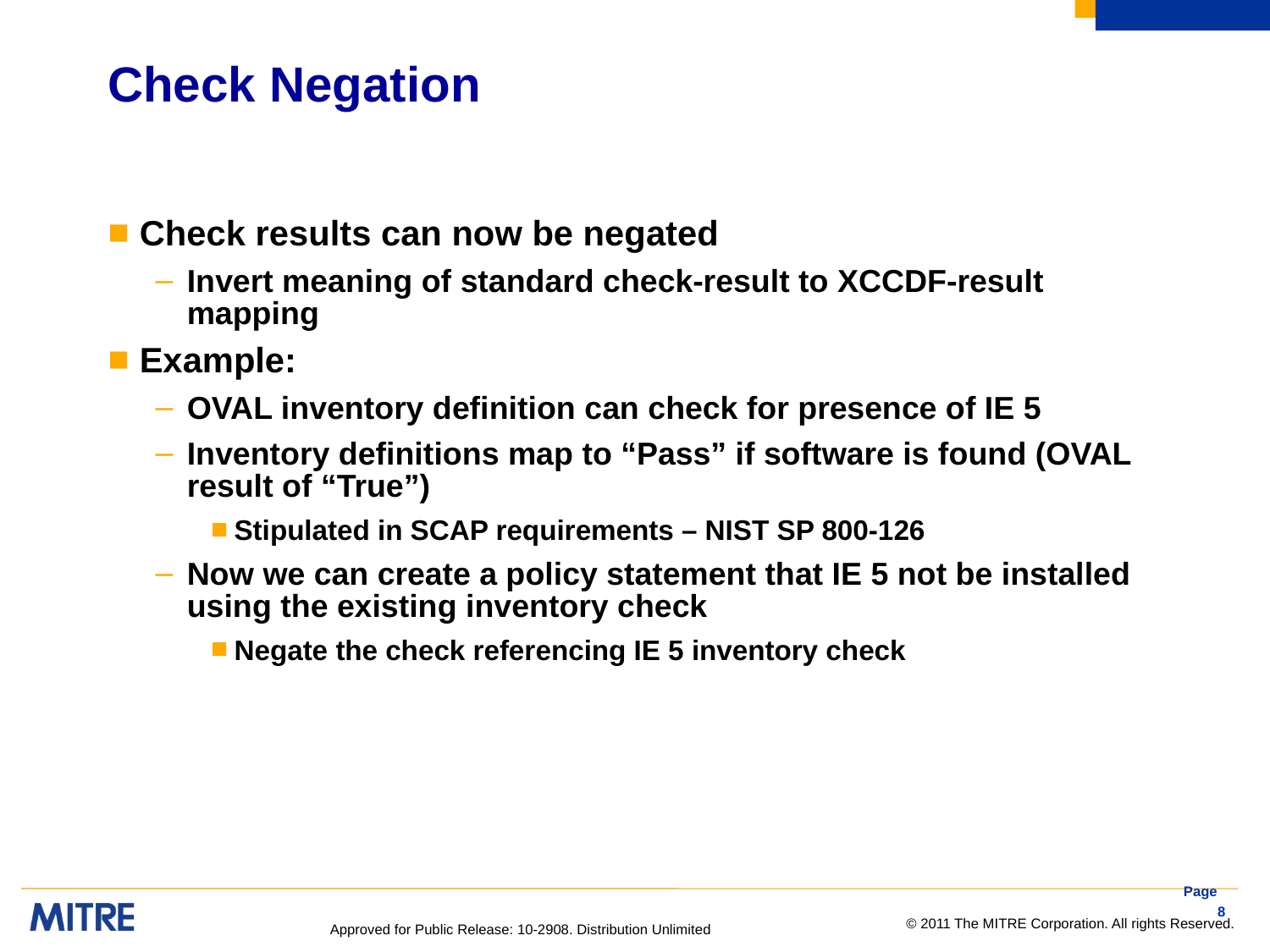

# Check Negation
Check results can now be negated
Invert meaning of standard check-result to XCCDF-result mapping
Example:
OVAL inventory definition can check for presence of IE 5
Inventory definitions map to “Pass” if software is found (OVAL result of “True”)
Stipulated in SCAP requirements – NIST SP 800-126
Now we can create a policy statement that IE 5 not be installed using the existing inventory check
Negate the check referencing IE 5 inventory check

Page  8